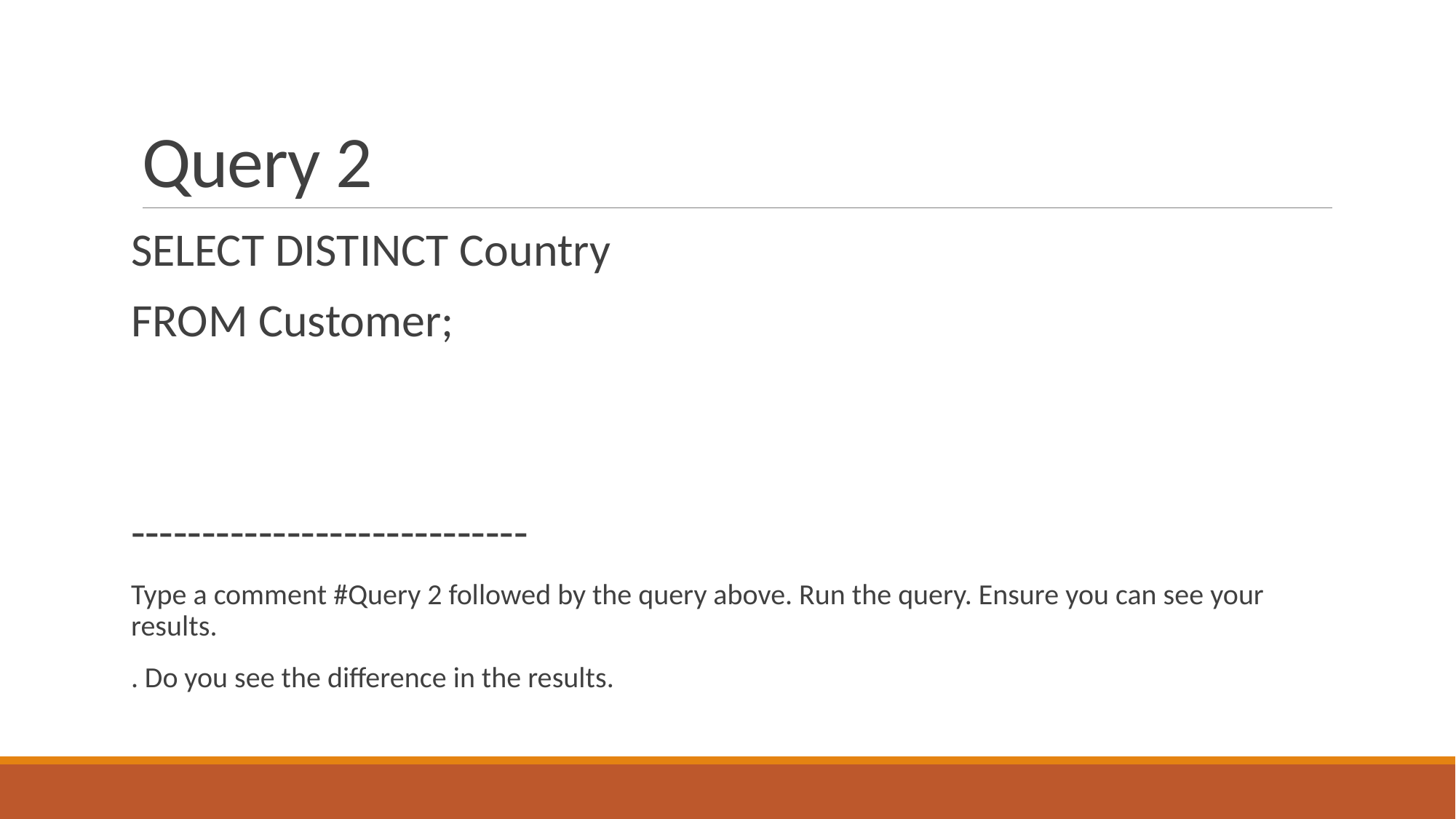

# Query 2
SELECT DISTINCT Country
FROM Customer;

----------------------------
Type a comment #Query 2 followed by the query above. Run the query. Ensure you can see your results.
. Do you see the difference in the results.